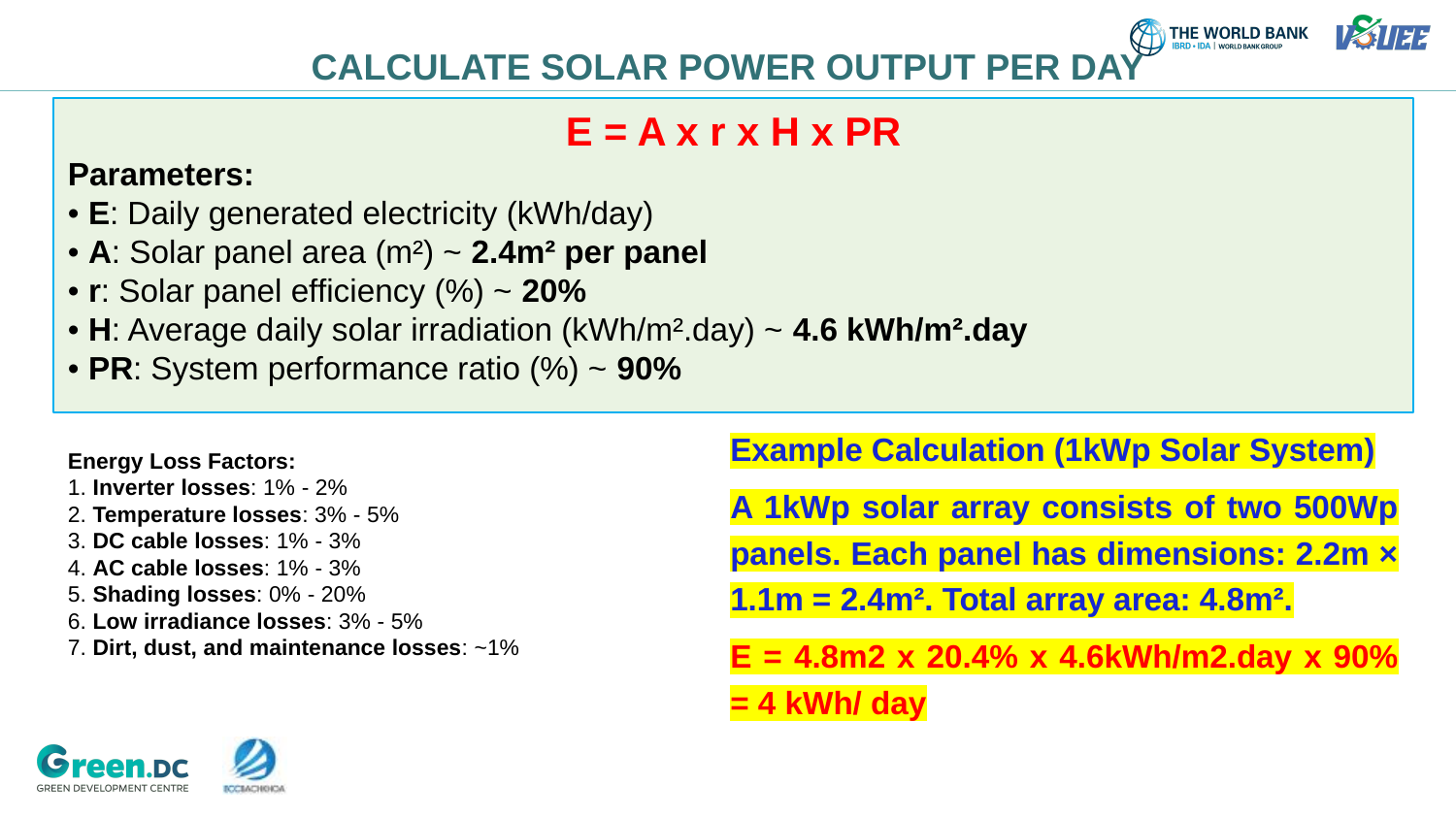

CALCULATE SOLAR POWER OUTPUT PER DAY
E = A x r x H x PR
Parameters:
• E: Daily generated electricity (kWh/day)
• A: Solar panel area (m²) ~ 2.4m² per panel
• r: Solar panel efficiency (%) ~ 20%
• H: Average daily solar irradiation (kWh/m².day) ~ 4.6 kWh/m².day
• PR: System performance ratio (%) ~ 90%

Example Calculation (1kWp Solar System)
A 1kWp solar array consists of two 500Wp panels. Each panel has dimensions: 2.2m × 1.1m = 2.4m². Total array area: 4.8m².
E = 4.8m2 x 20.4% x 4.6kWh/m2.day x 90% = 4 kWh/ day
Energy Loss Factors:
1. Inverter losses: 1% - 2%
2. Temperature losses: 3% - 5%
3. DC cable losses: 1% - 3%
4. AC cable losses: 1% - 3%
5. Shading losses: 0% - 20%
6. Low irradiance losses: 3% - 5%
7. Dirt, dust, and maintenance losses: ~1%